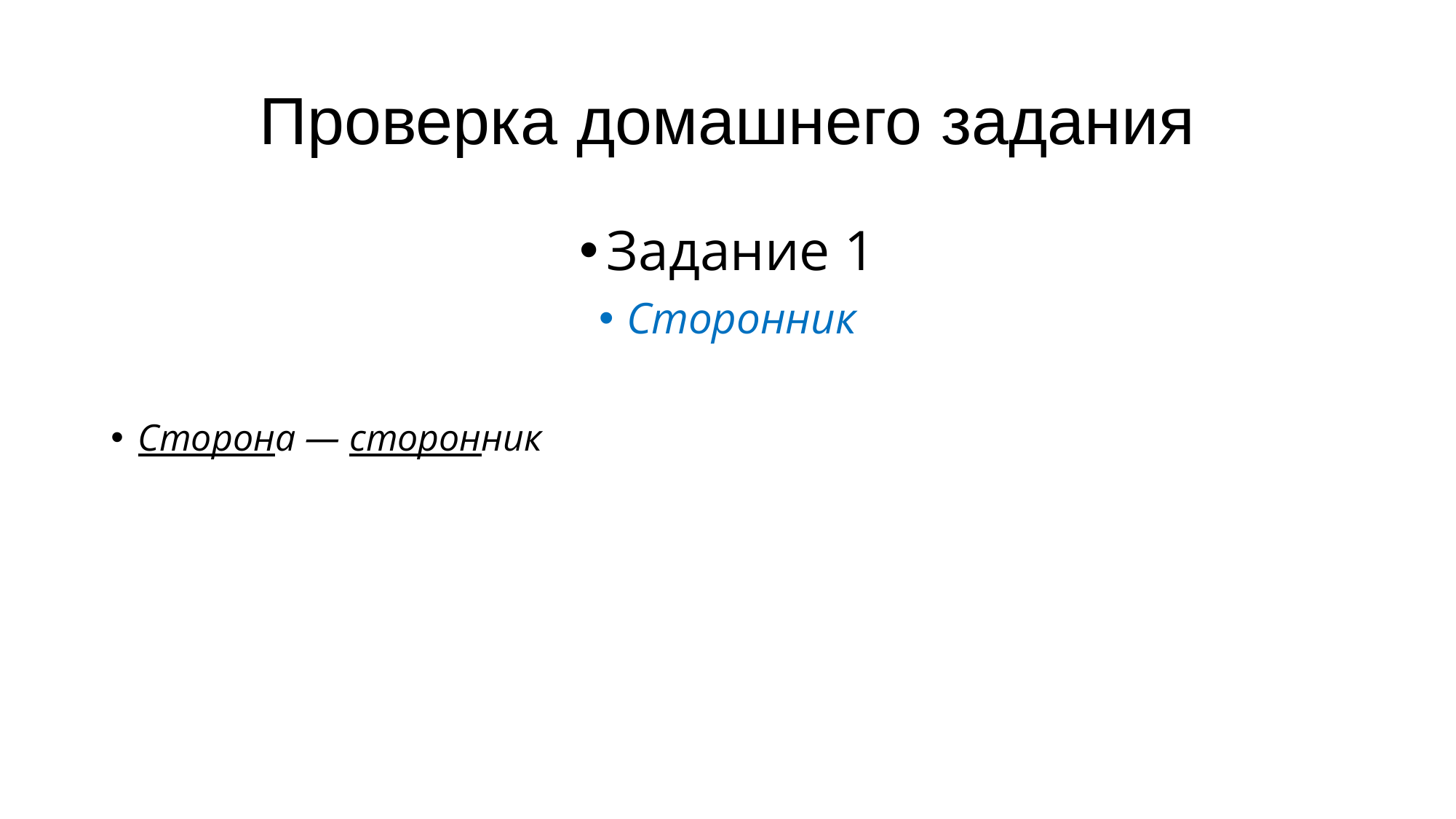

# Проверка домашнего задания
Задание 1
Сторонник

Сторона — сторонник